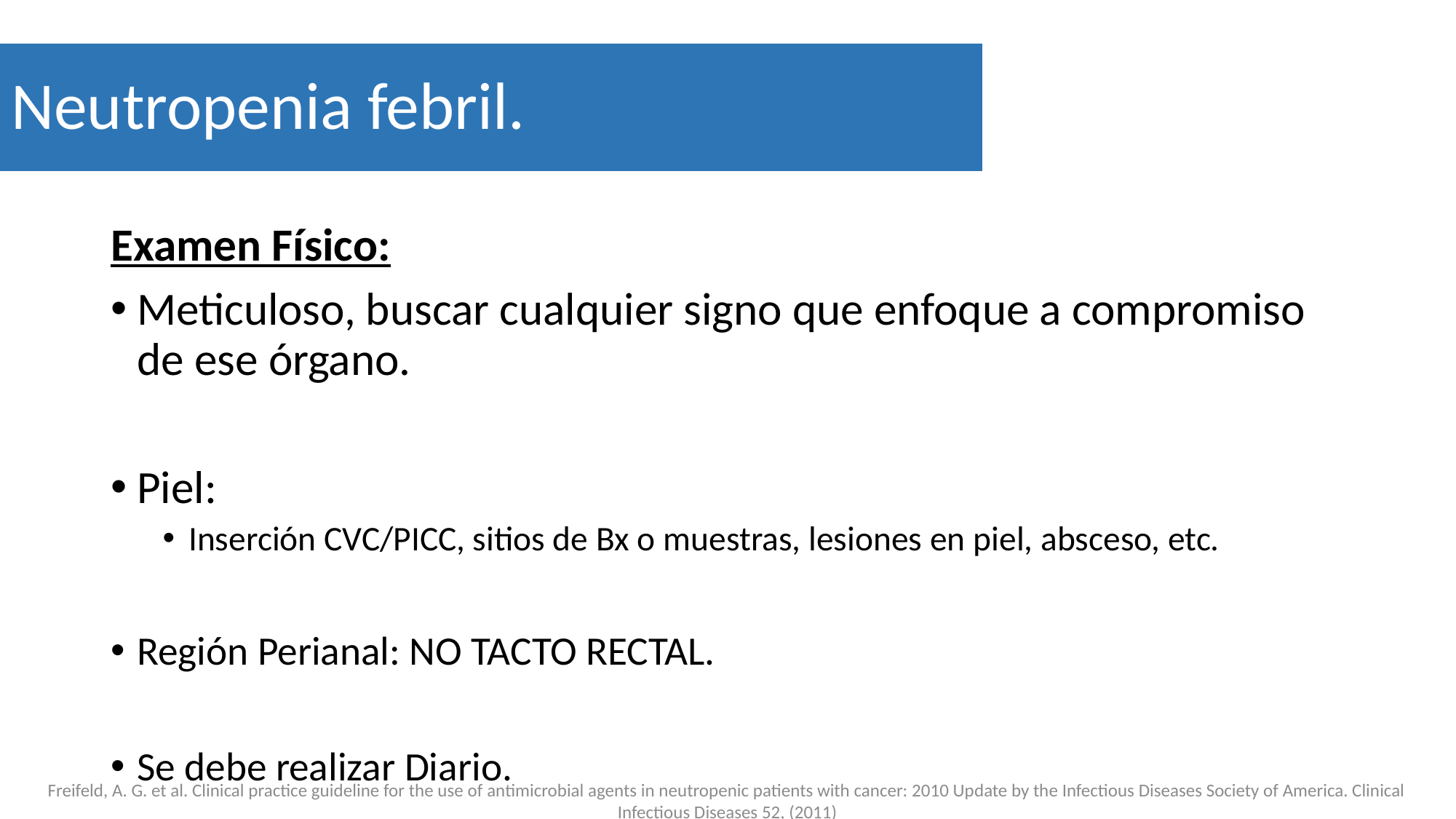

Neutropenia febril.
#
Examen Físico:
Meticuloso, buscar cualquier signo que enfoque a compromiso de ese órgano.

Piel:
Inserción CVC/PICC, sitios de Bx o muestras, lesiones en piel, absceso, etc.

Región Perianal: NO TACTO RECTAL.

Se debe realizar Diario.
Freifeld, A. G. et al. Clinical practice guideline for the use of antimicrobial agents in neutropenic patients with cancer: 2010 Update by the Infectious Diseases Society of America. Clinical Infectious Diseases 52, (2011)